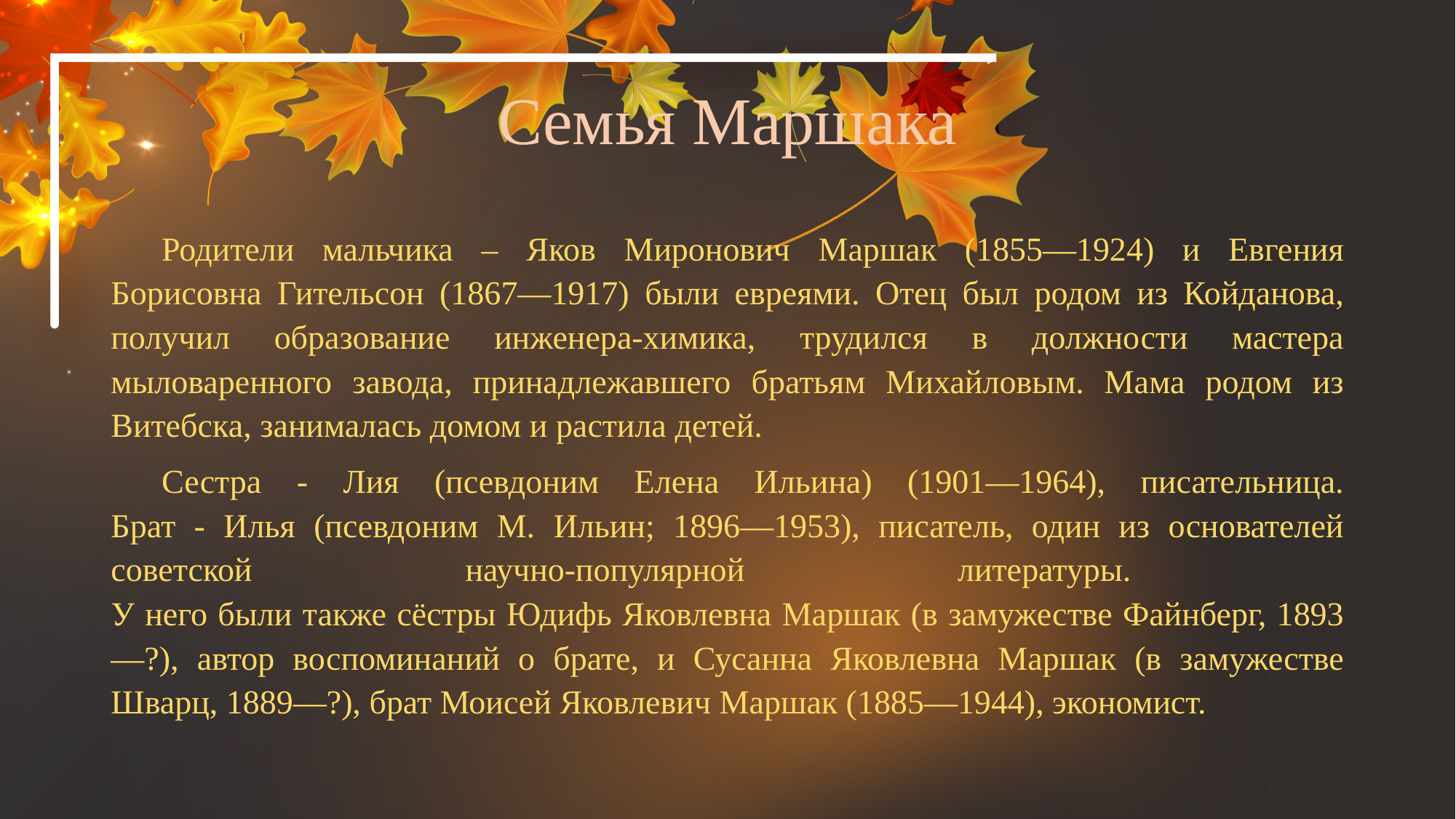

# Семья Маршака
Родители мальчика – Яков Миронович Маршак (1855—1924) и Евгения Борисовна Гительсон (1867—1917) были евреями. Отец был родом из Койданова, получил образование инженера-химика, трудился в должности мастера мыловаренного завода, принадлежавшего братьям Михайловым. Мама родом из Витебска, занималась домом и растила детей.
Сестра - Лия (псевдоним Елена Ильина) (1901—1964), писательница.
Брат - Илья (псевдоним М. Ильин; 1896—1953), писатель, один из основателей советской научно-популярной литературы.
У него были также сёстры Юдифь Яковлевна Маршак (в замужестве Файнберг, 1893—?), автор воспоминаний о брате, и Сусанна Яковлевна Маршак (в замужестве Шварц, 1889—?), брат Моисей Яковлевич Маршак (1885—1944), экономист.